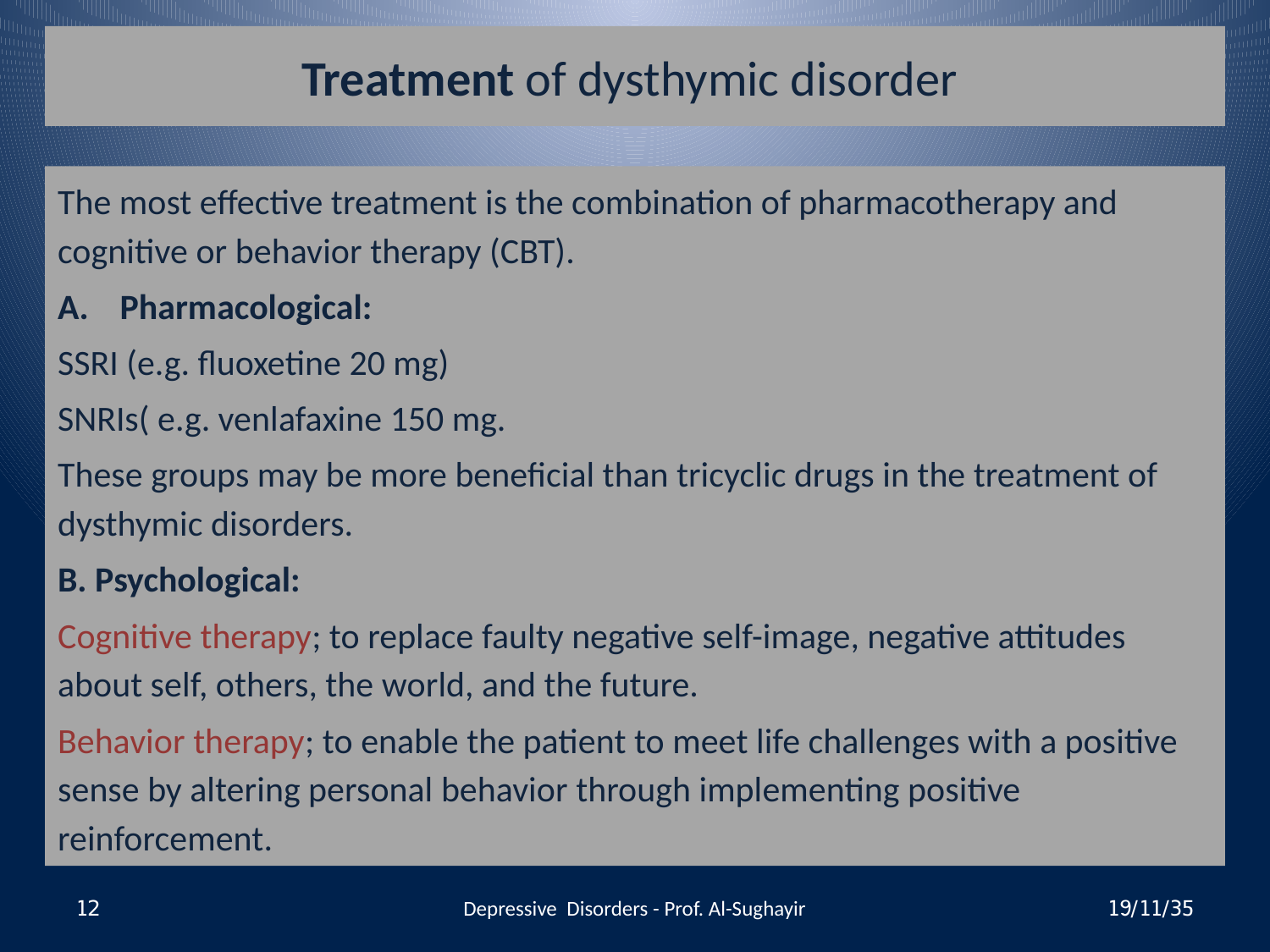

# Treatment of dysthymic disorder
The most effective treatment is the combination of pharmacotherapy and cognitive or behavior therapy (CBT).
Pharmacological:
SSRI (e.g. fluoxetine 20 mg)
SNRIs( e.g. venlafaxine 150 mg.
These groups may be more beneficial than tricyclic drugs in the treatment of dysthymic disorders.
B. Psychological:
Cognitive therapy; to replace faulty negative self-image, negative attitudes about self, others, the world, and the future.
Behavior therapy; to enable the patient to meet life challenges with a positive sense by altering personal behavior through implementing positive reinforcement.

12
Depressive  Disorders - Prof. Al-Sughayir
19/11/35